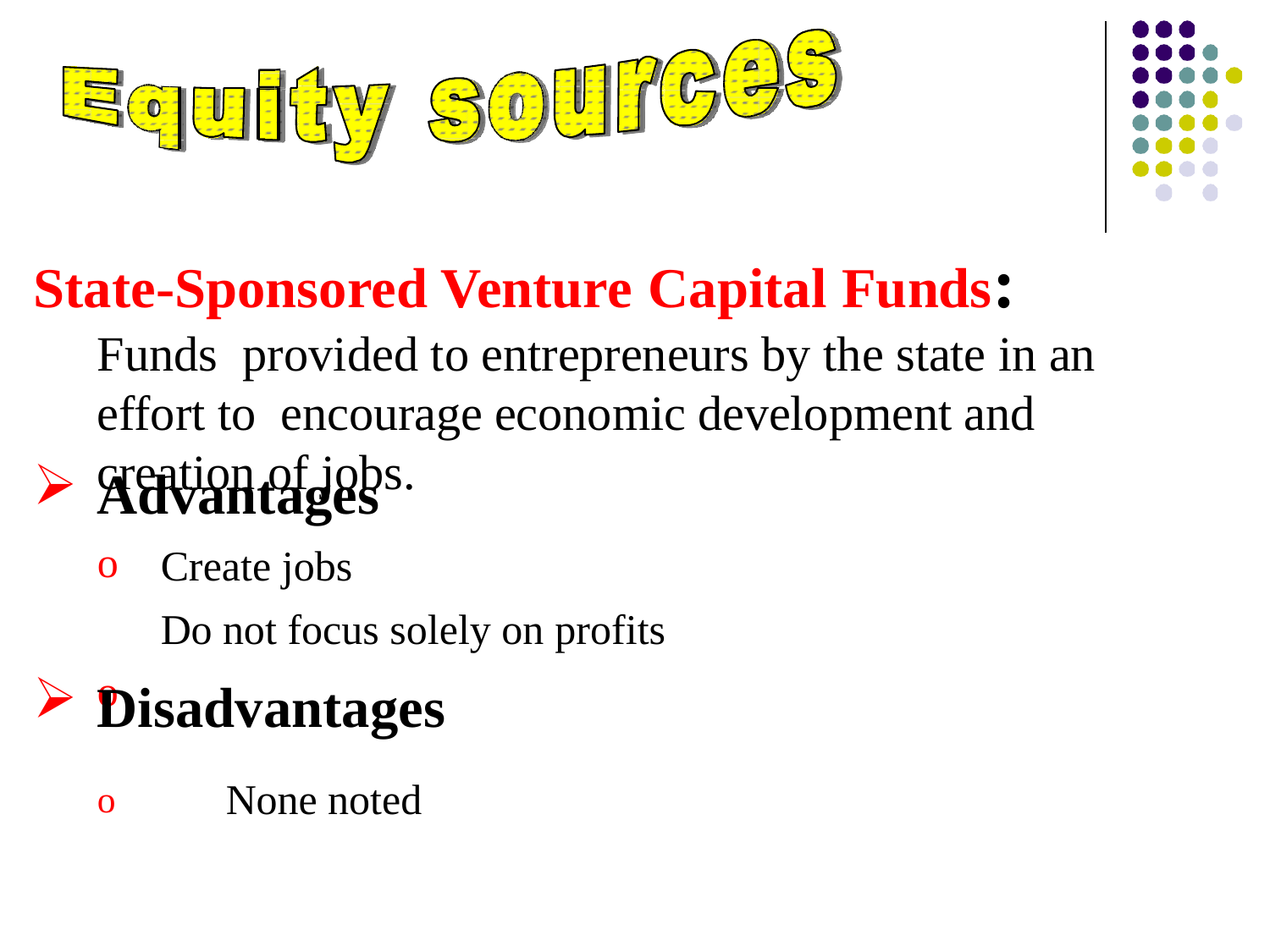

# State-Sponsored Venture Capital Funds:	Funds  provided to entrepreneurs by the state in an effort to  encourage economic development and creation of jobs.
Advantages
o  o
Create jobs
Do not focus solely on profits
Disadvantages
o	None noted